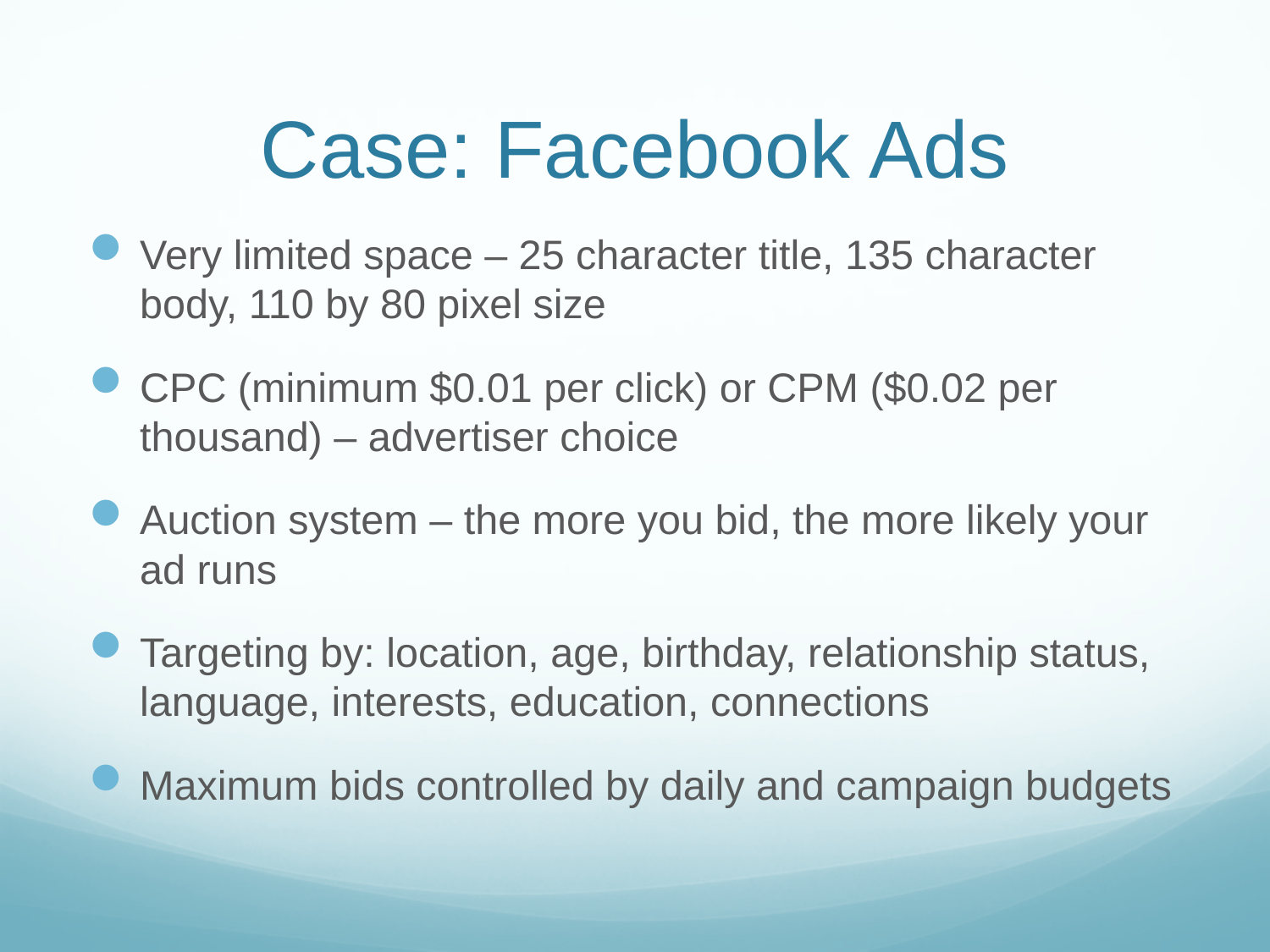

# Case: Facebook Ads
Very limited space – 25 character title, 135 character body, 110 by 80 pixel size
CPC (minimum $0.01 per click) or CPM ($0.02 per thousand) – advertiser choice
Auction system – the more you bid, the more likely your ad runs
Targeting by: location, age, birthday, relationship status, language, interests, education, connections
Maximum bids controlled by daily and campaign budgets